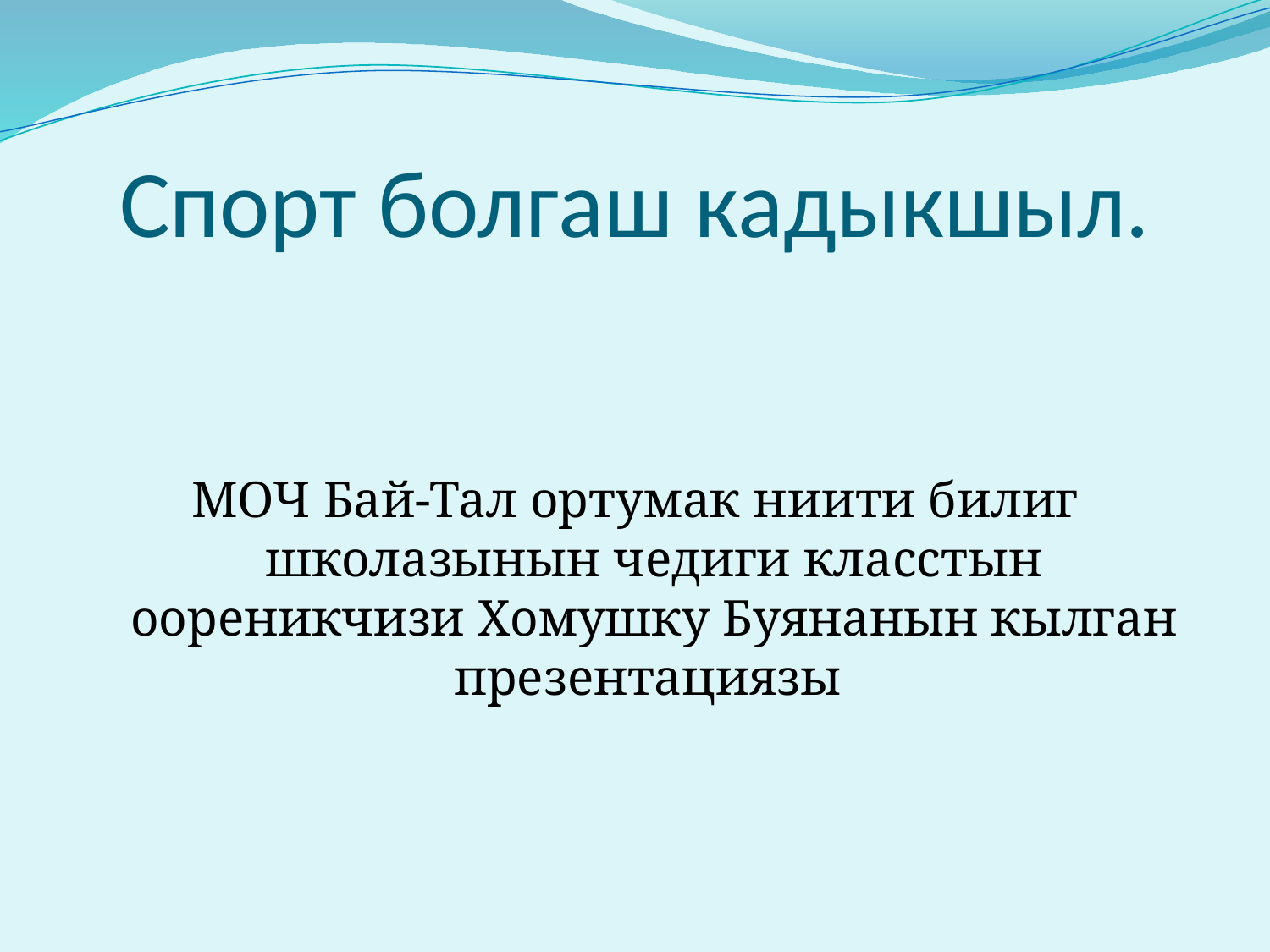

# Спорт болгаш кадыкшыл.

МОЧ Бай-Тал ортумак ниити билиг школазынын чедиги класстын оореникчизи Хомушку Буянанын кылган презентациязы